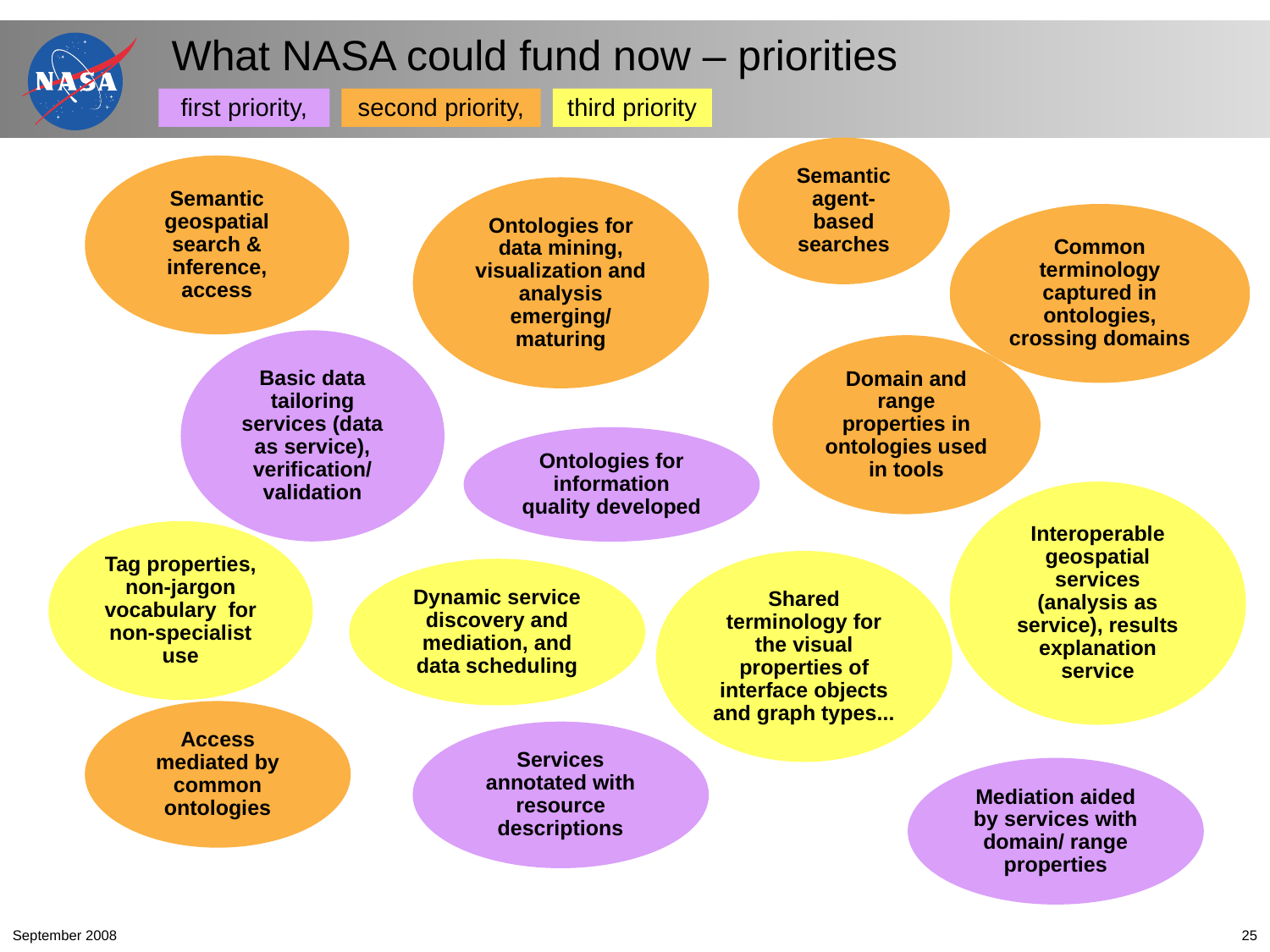

# What NASA could fund now – priorities
first priority,
second priority,
third priority
Semantic agent-based searches
Semantic geospatial search & inference, access
Ontologies for data mining, visualization and analysis emerging/ maturing
Common terminology captured in ontologies, crossing domains
Basic data tailoring services (data as service), verification/ validation
Domain and range properties in ontologies used in tools
Ontologies for information quality developed
Interoperable geospatial services
(analysis as service), results explanation service
Tag properties, non-jargon vocabulary  for non-specialist use
Shared terminology for the visual properties of interface objects and graph types...
Dynamic service discovery and mediation, and data scheduling
Access mediated by common ontologies
Services annotated with resource descriptions
Mediation aided by services with domain/ range properties
September 2008
25